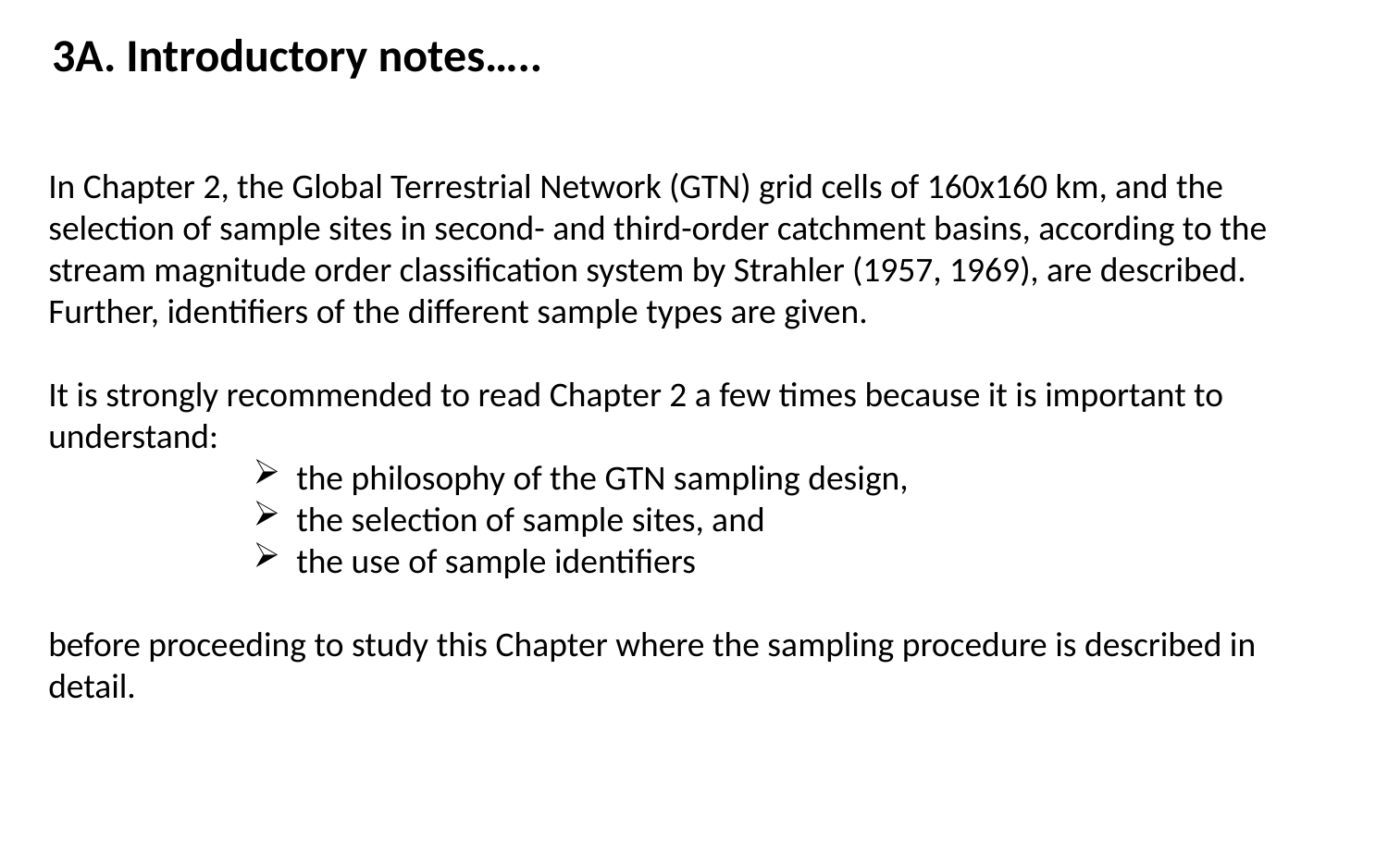

3A. Introductory notes…..
In Chapter 2, the Global Terrestrial Network (GTN) grid cells of 160x160 km, and the selection of sample sites in second- and third-order catchment basins, according to the stream magnitude order classification system by Strahler (1957, 1969), are described. Further, identifiers of the different sample types are given.

It is strongly recommended to read Chapter 2 a few times because it is important to understand:
the philosophy of the GTN sampling design,
the selection of sample sites, and
the use of sample identifiers

before proceeding to study this Chapter where the sampling procedure is described in detail.